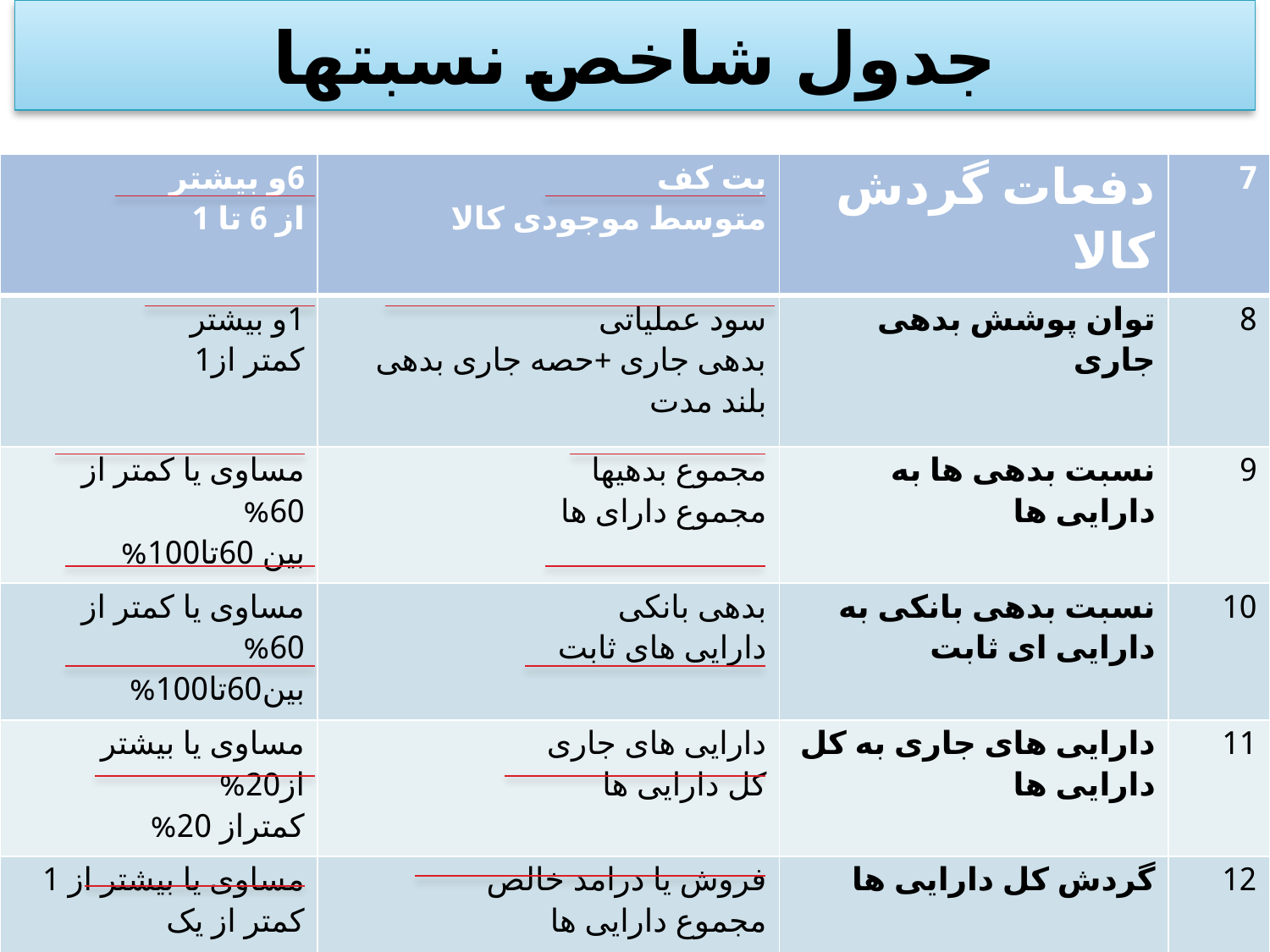

# جدول شاخص نسبتها
| 6و بیشتر از 6 تا 1 | بت کف متوسط موجودی کالا | دفعات گردش کالا | 7 |
| --- | --- | --- | --- |
| 1و بیشتر کمتر از1 | سود عملیاتی بدهی جاری +حصه جاری بدهی بلند مدت | توان پوشش بدهی جاری | 8 |
| مساوی یا کمتر از 60% بین 60تا100% | مجموع بدهیها مجموع دارای ها | نسبت بدهی ها به دارایی ها | 9 |
| مساوی یا کمتر از 60% بین60تا100% | بدهی بانکی دارایی های ثابت | نسبت بدهی بانکی به دارایی ای ثابت | 10 |
| مساوی یا بیشتر از20% کمتراز 20% | دارایی های جاری کل دارایی ها | دارایی های جاری به کل دارایی ها | 11 |
| مساوی یا بیشتر از 1 کمتر از یک | فروش یا درامد خالص مجموع دارایی ها | گردش کل دارایی ها | 12 |
| هر یک درصد افزایش هر یک درصد کاهش | سود عملیاتی سال جاری-سال قبل سود عملیاتی سال قبل | رشد سود عملیاتی | 13 |